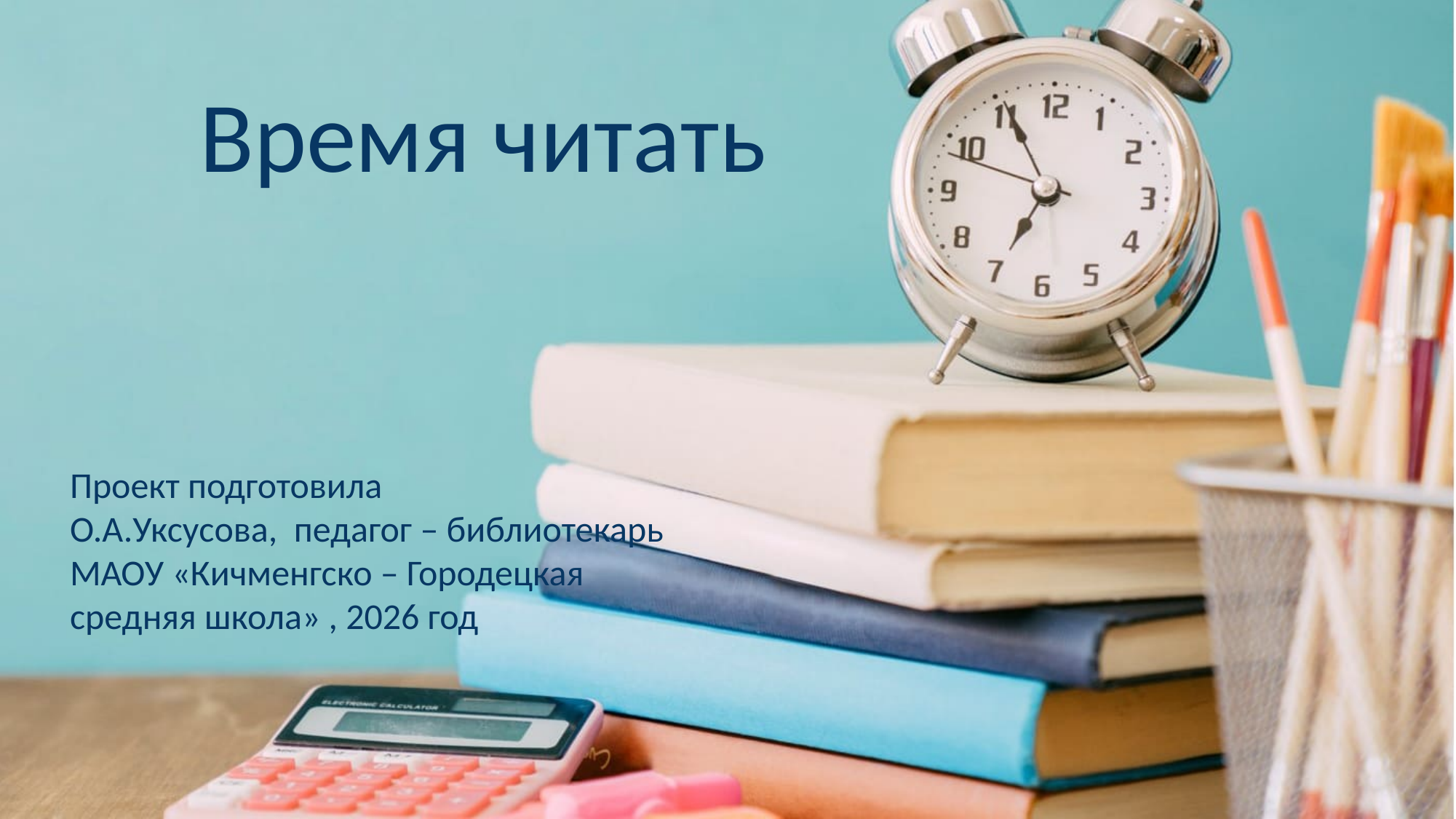

# Время читать
Проект подготовила
О.А.Уксусова,  педагог – библиотекарь МАОУ «Кичменгско – Городецкая средняя школа» , 2026 год